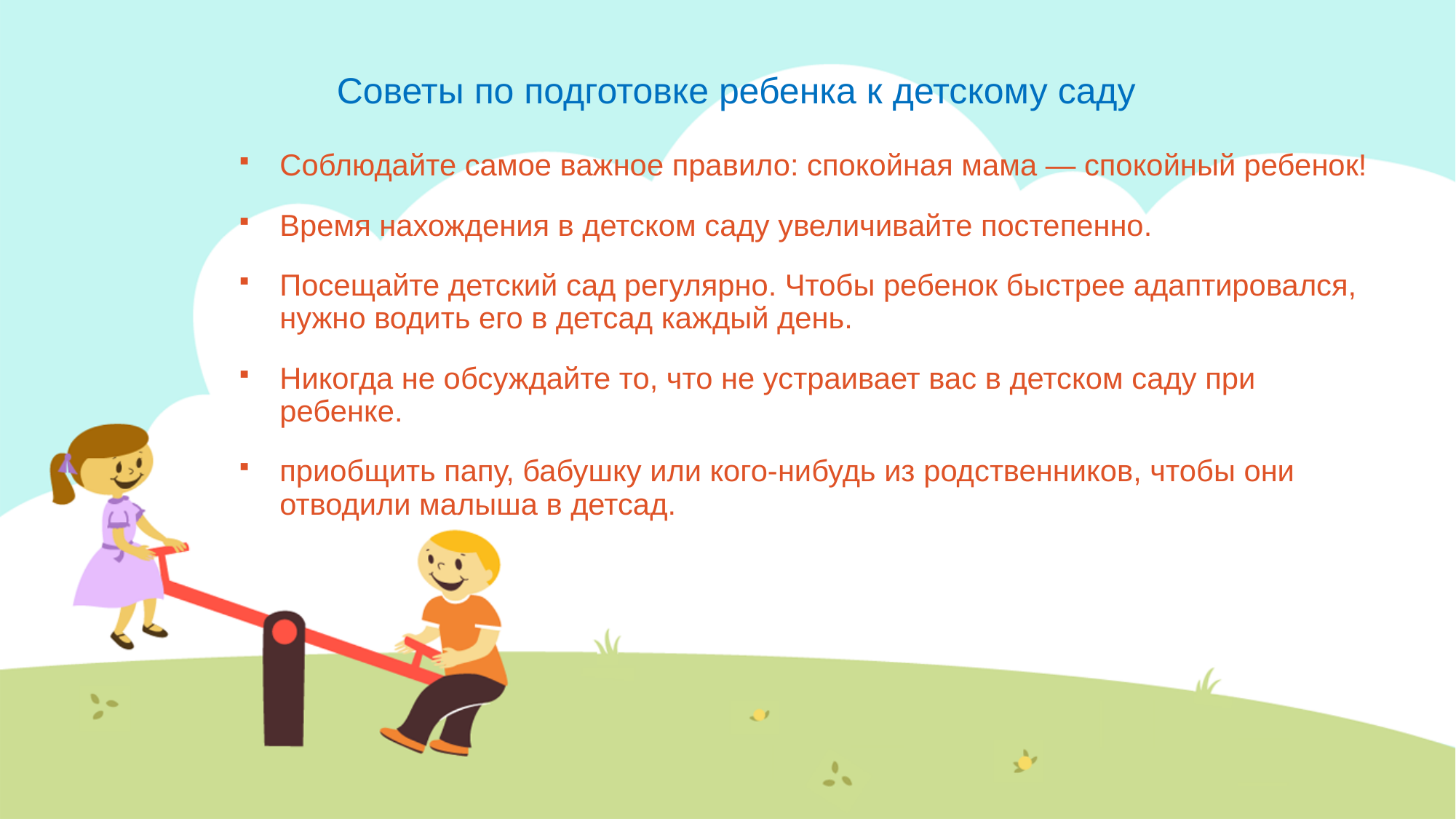

# Советы по подготовке ребенка к детскому саду
Соблюдайте самое важное правило: спокойная мама — спокойный ребенок!
Время нахождения в детском саду увеличивайте постепенно.
Посещайте детский сад регулярно. Чтобы ребенок быстрее адаптировался, нужно водить его в детсад каждый день.
Никогда не обсуждайте то, что не устраивает вас в детском саду при ребенке.
приобщить папу, бабушку или кого-нибудь из родственников, чтобы они отводили малыша в детсад.